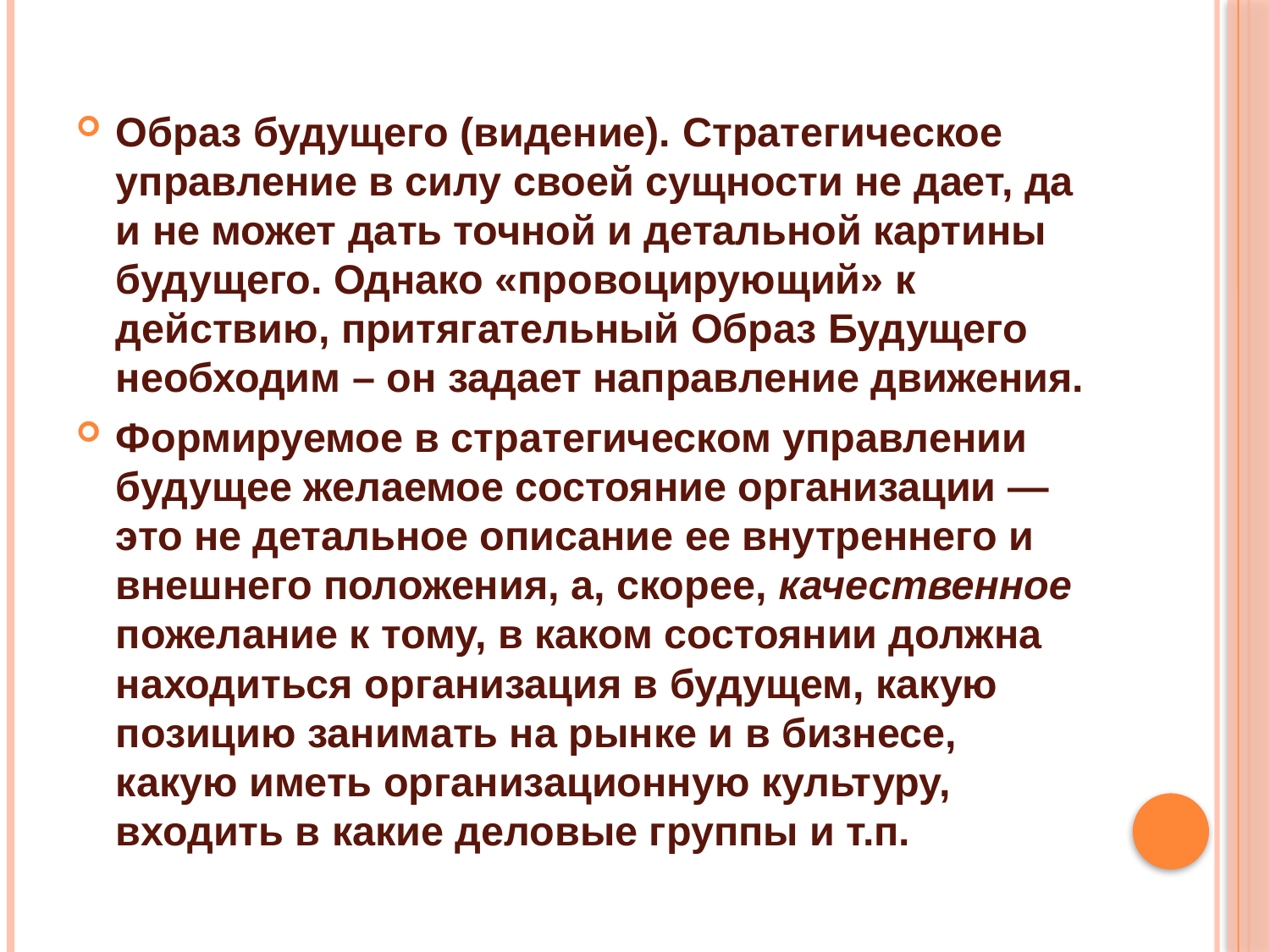

#
Образ будущего (видение). Стратегическое управление в силу своей сущности не дает, да и не может дать точной и детальной картины будущего. Однако «провоцирующий» к действию, притягательный Образ Будущего необходим – он задает направление движения.
Формируемое в стратегическом управлении будущее желаемое состояние организации — это не детальное описание ее внутреннего и внешнего положения, а, скорее, качественное пожелание к тому, в каком состоянии должна находиться организация в будущем, какую позицию занимать на рынке и в бизнесе, какую иметь организационную культуру, входить в какие деловые группы и т.п.